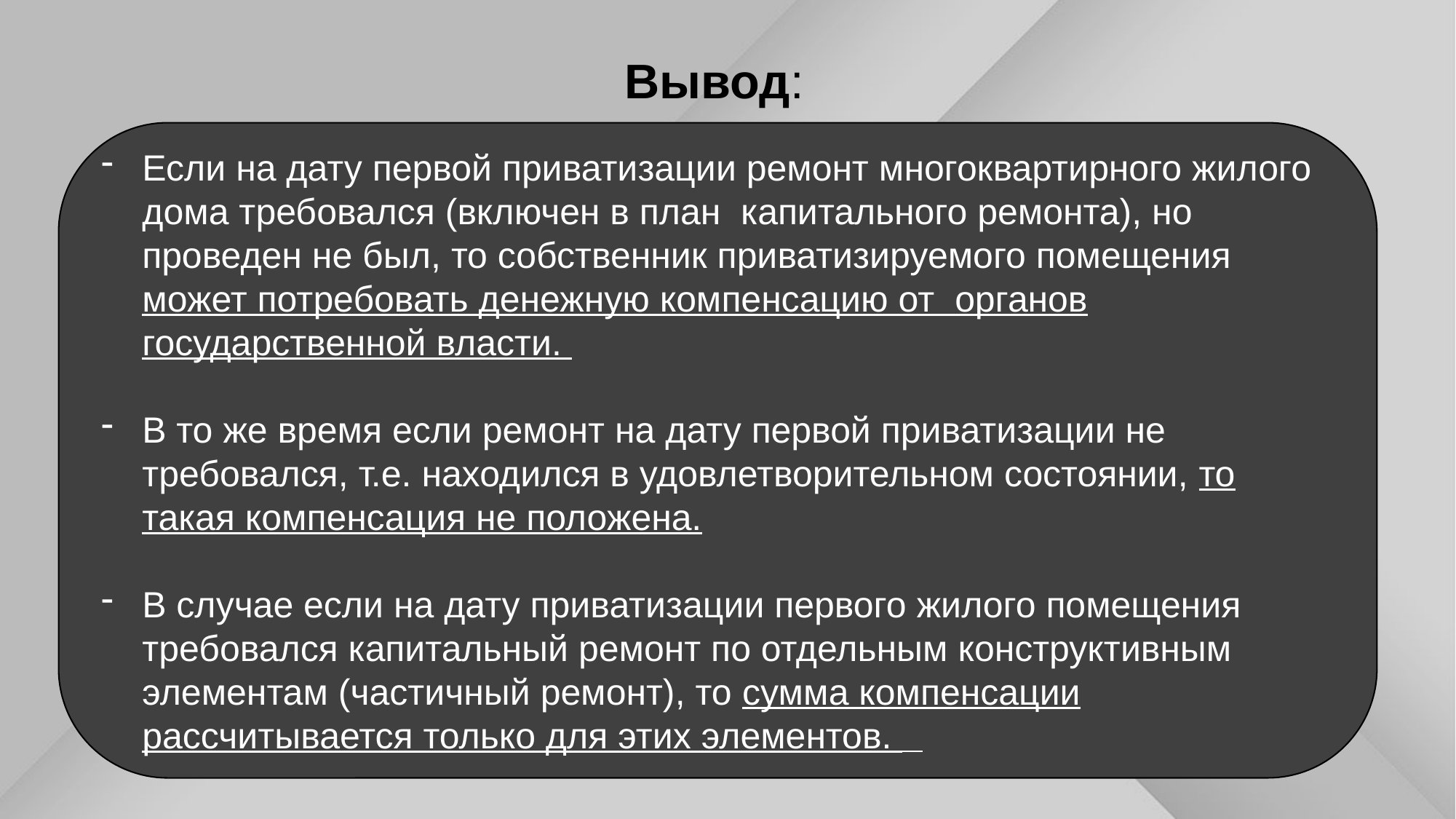

# Вывод:
Если на дату первой приватизации ремонт многоквартирного жилого дома требовался (включен в план  капитального ремонта), но проведен не был, то собственник приватизируемого помещения может потребовать денежную компенсацию от  органов государственной власти.

В то же время если ремонт на дату первой приватизации не требовался, т.е. находился в удовлетворительном состоянии, то такая компенсация не положена.

В случае если на дату приватизации первого жилого помещения требовался капитальный ремонт по отдельным конструктивным элементам (частичный ремонт), то сумма компенсации рассчитывается только для этих элементов.